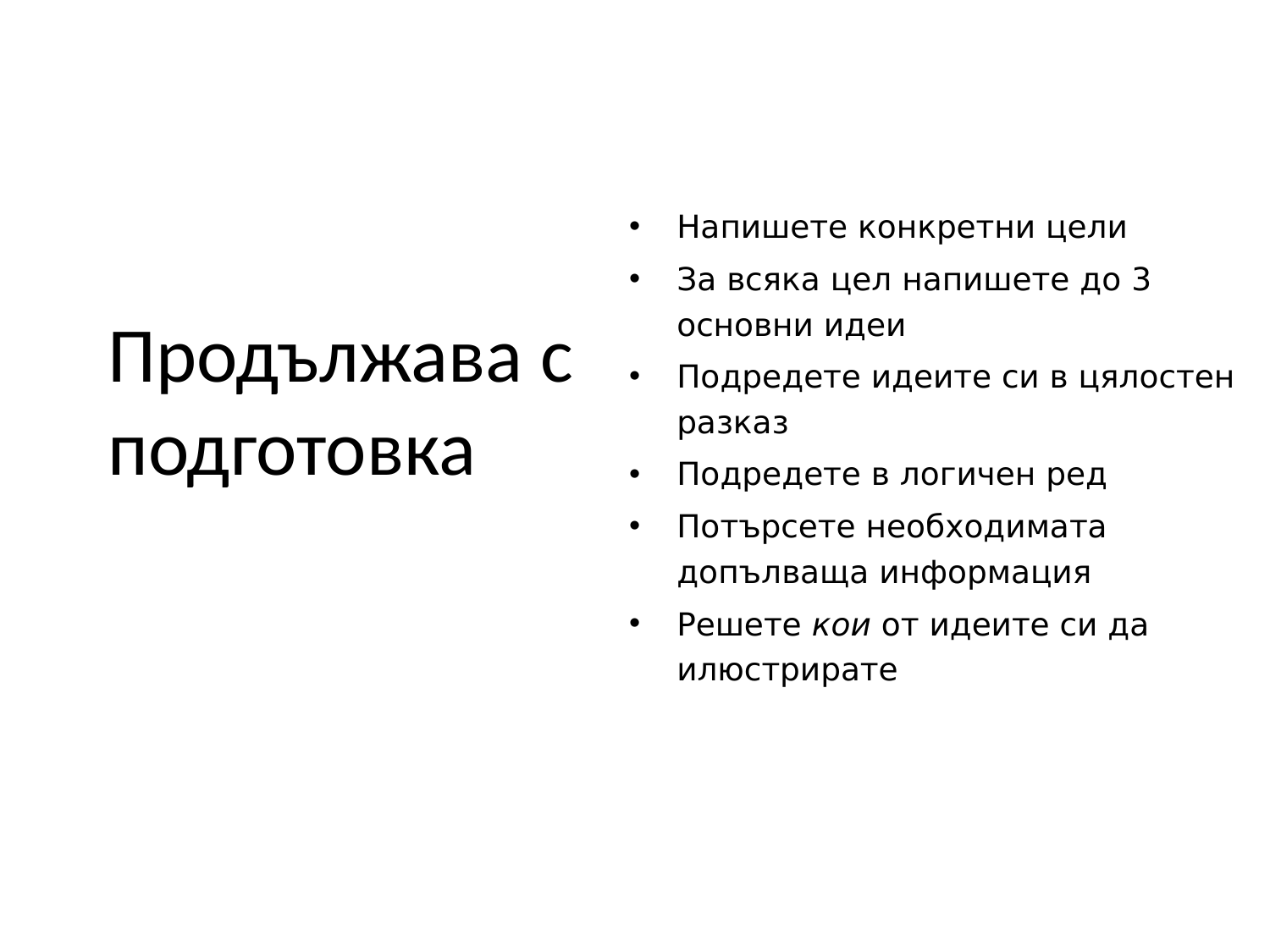

Напишете конкретни цели
За всяка цел напишете до 3 основни идеи
Подредете идеите си в цялостен разказ
Подредете в логичен ред
Потърсете необходимата допълваща информация
Решете кои от идеите си да илюстрирате
# Продължава с подготовка